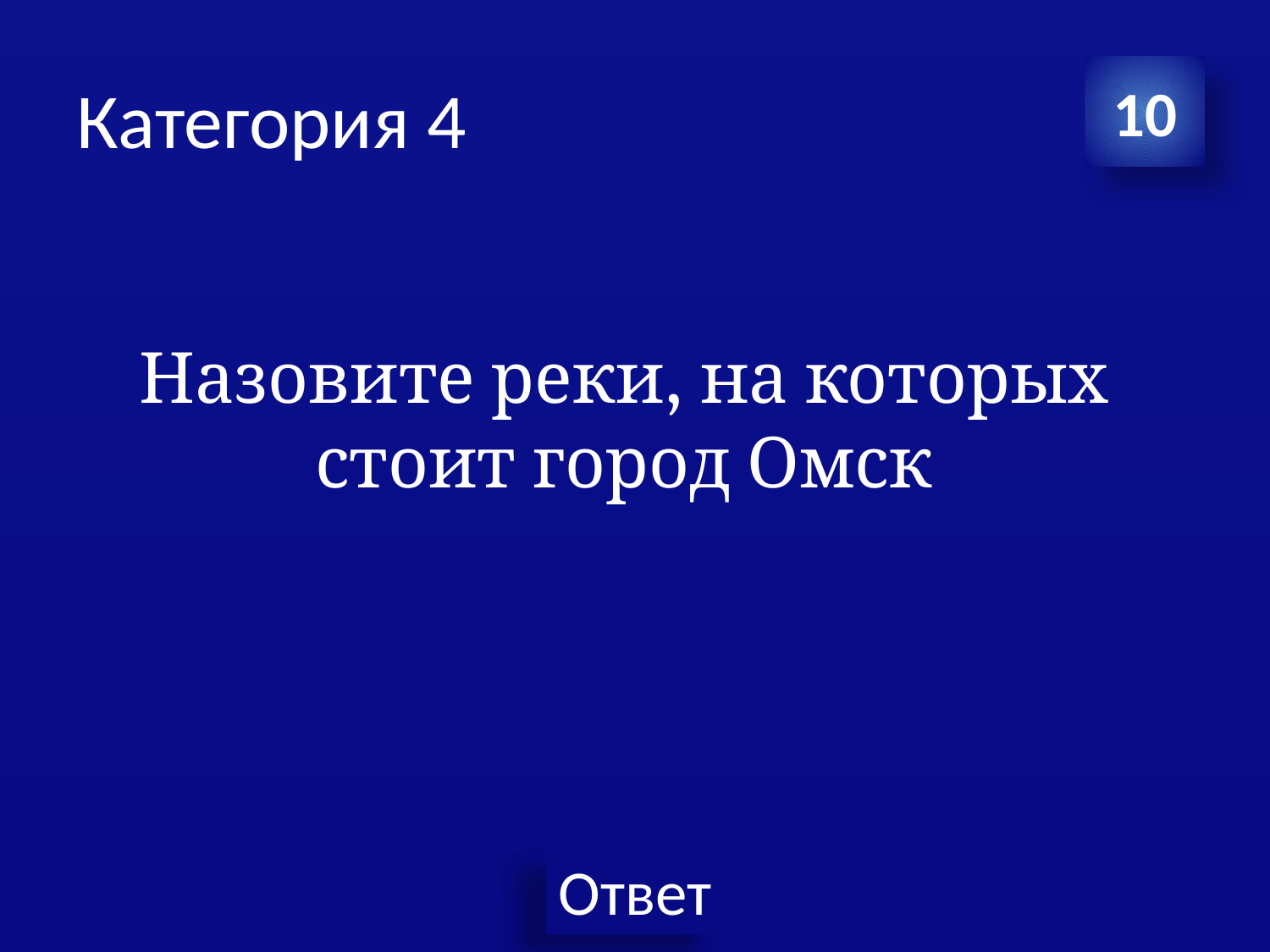

# Категория 4
10
Назовите реки, на которых стоит город Омск